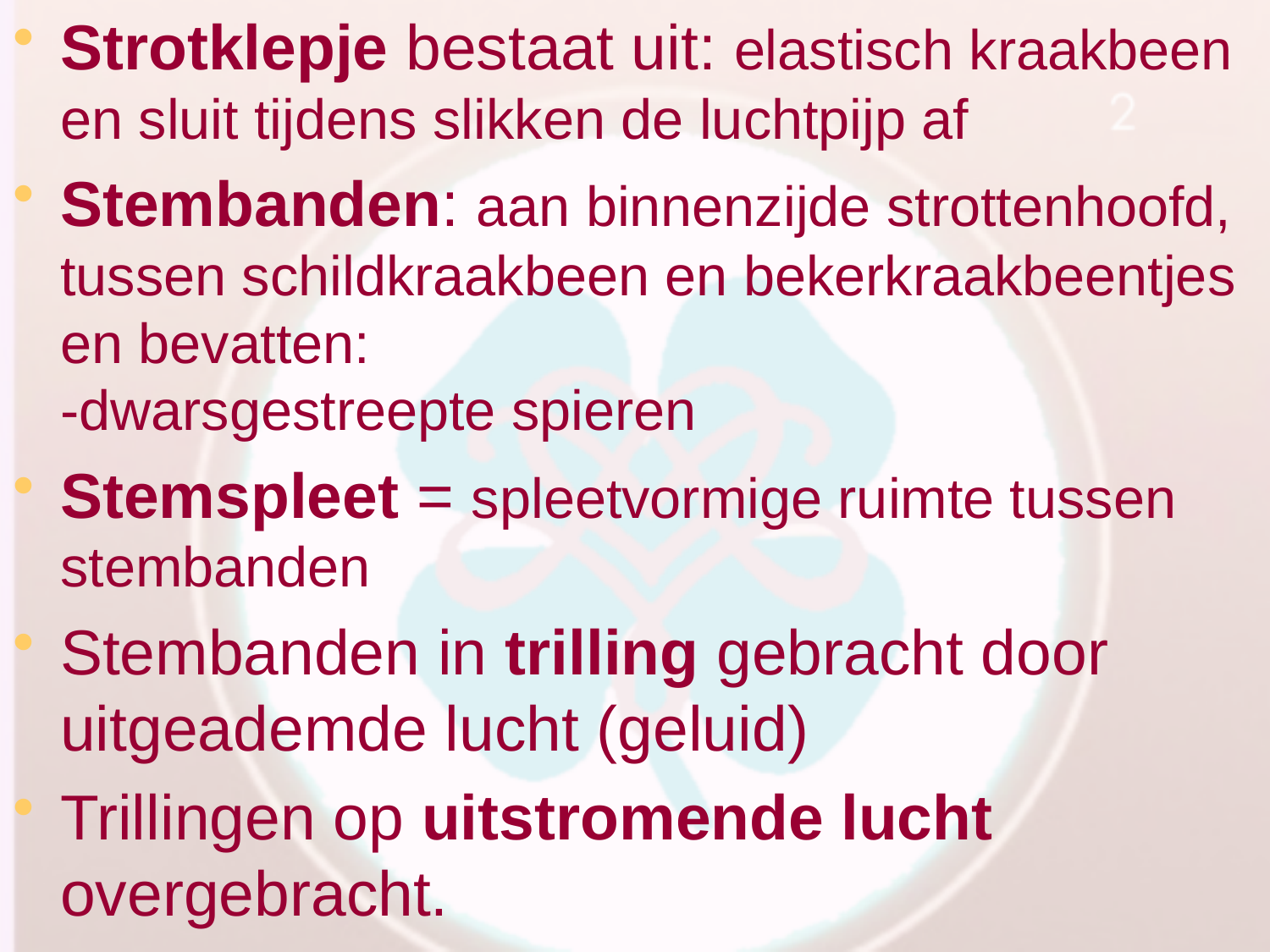

Strotklepje bestaat uit: elastisch kraakbeen en sluit tijdens slikken de luchtpijp af
Stembanden: aan binnenzijde strottenhoofd, tussen schildkraakbeen en bekerkraakbeentjes en bevatten:
-dwarsgestreepte spieren
Stemspleet = spleetvormige ruimte tussen stembanden
Stembanden in trilling gebracht door uitgeademde lucht (geluid)
Trillingen op uitstromende lucht overgebracht.